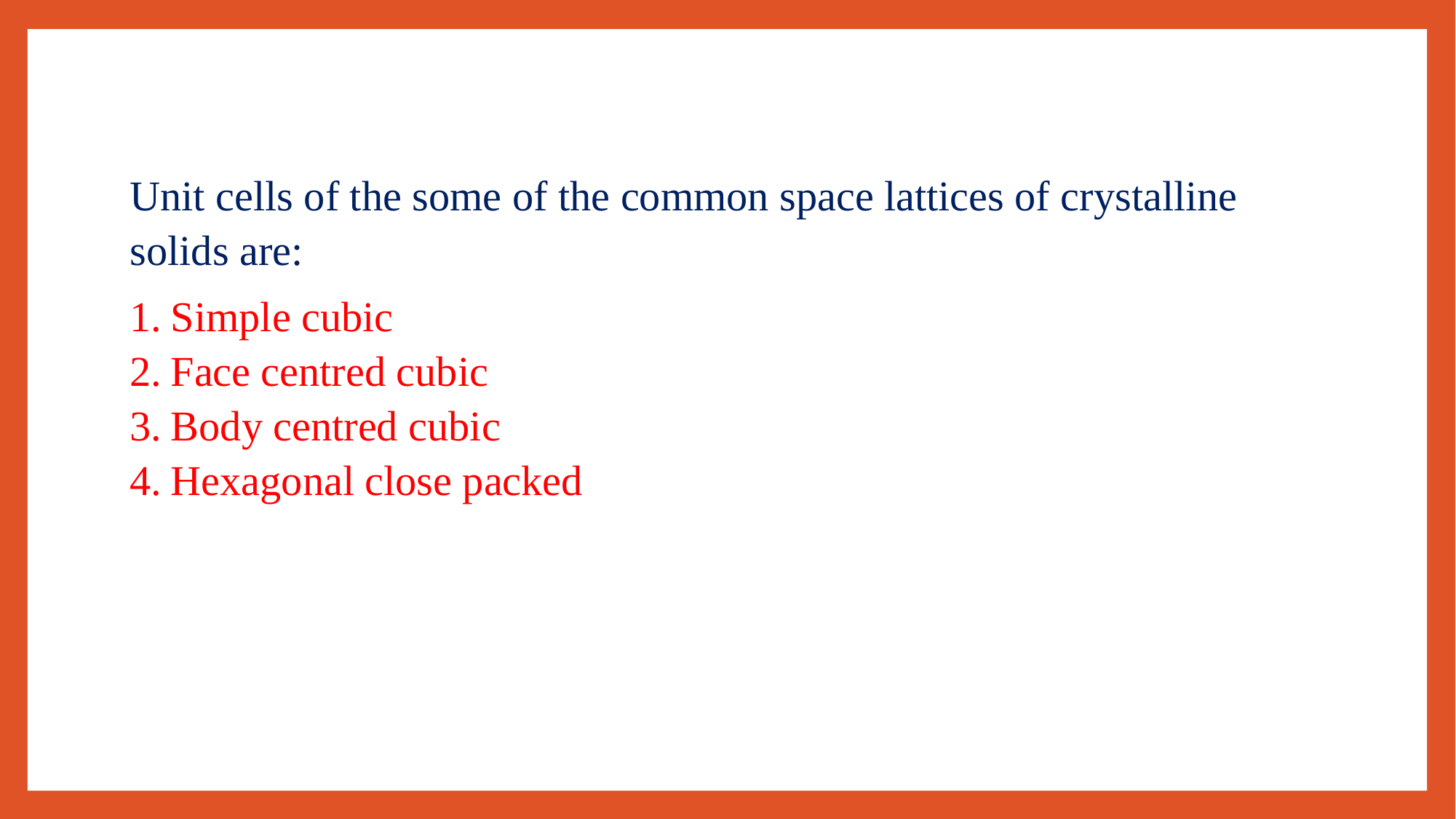

Unit cells of the some of the common space lattices of crystalline solids are:
Simple cubic
Face centred cubic
Body centred cubic
Hexagonal close packed